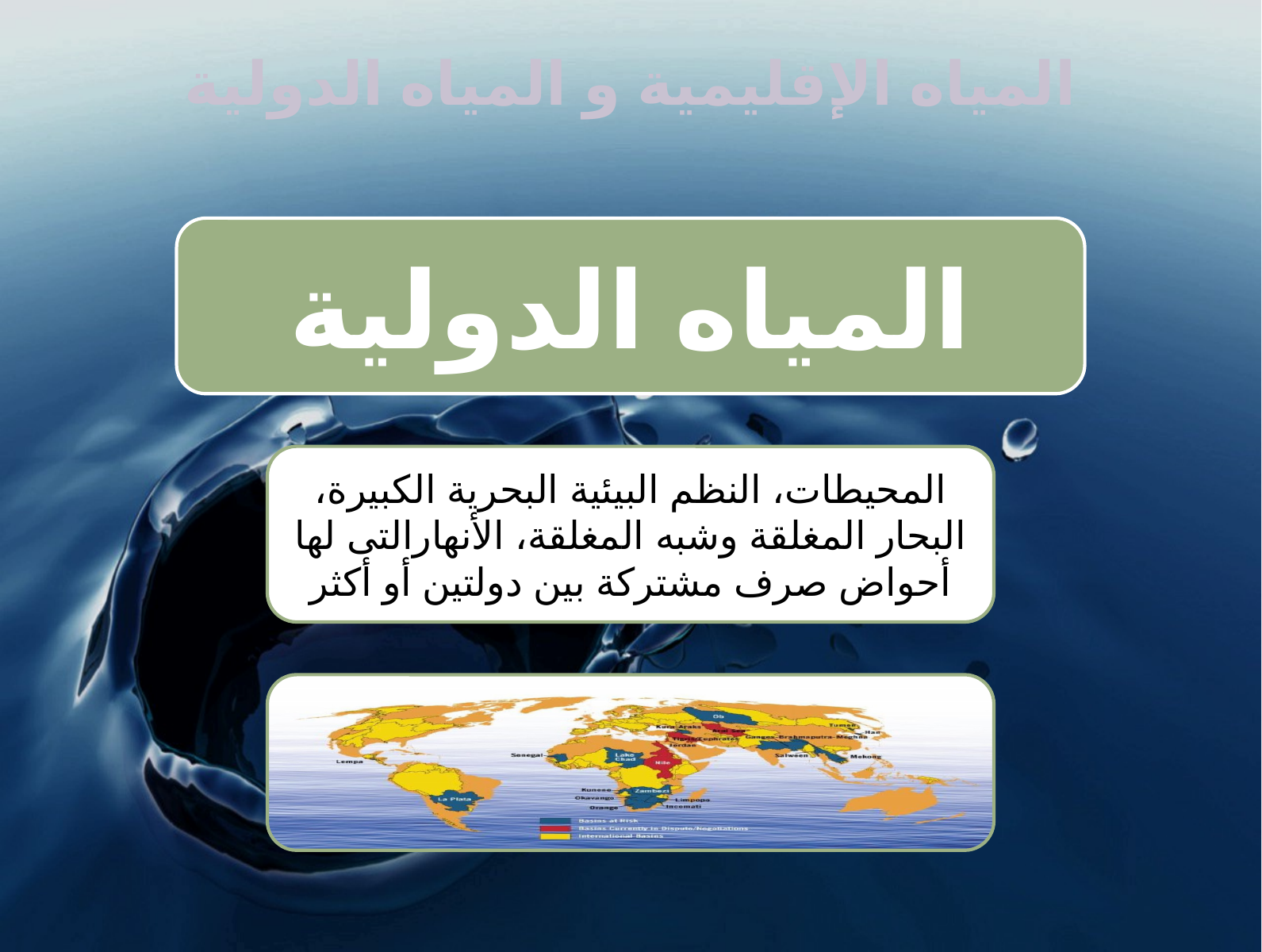

# المياه الإقليمية و المياه الدولية
المياه الدولية